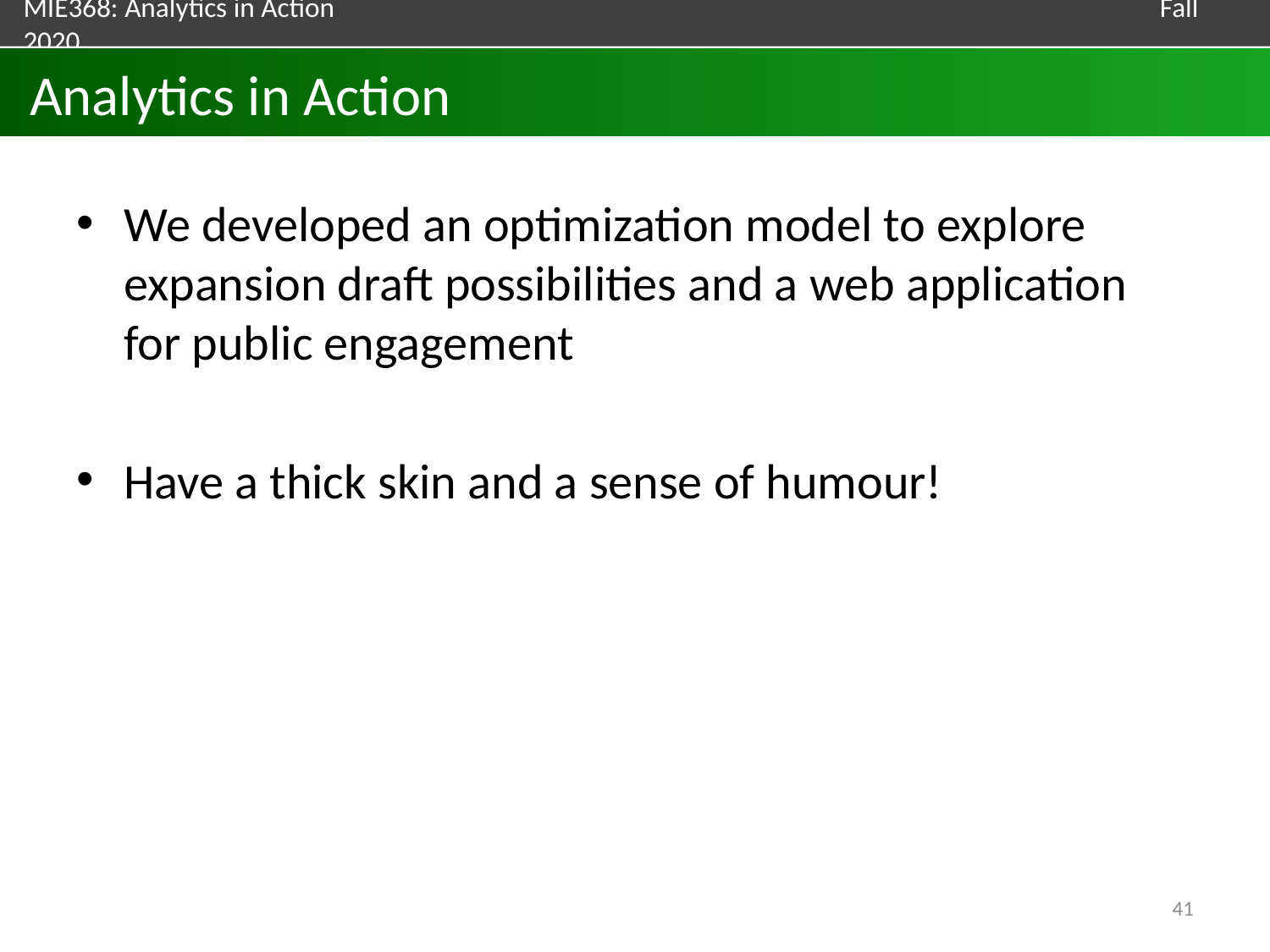

# Analytics in Action
We developed an optimization model to explore expansion draft possibilities and a web application for public engagement

Have a thick skin and a sense of humour!

41